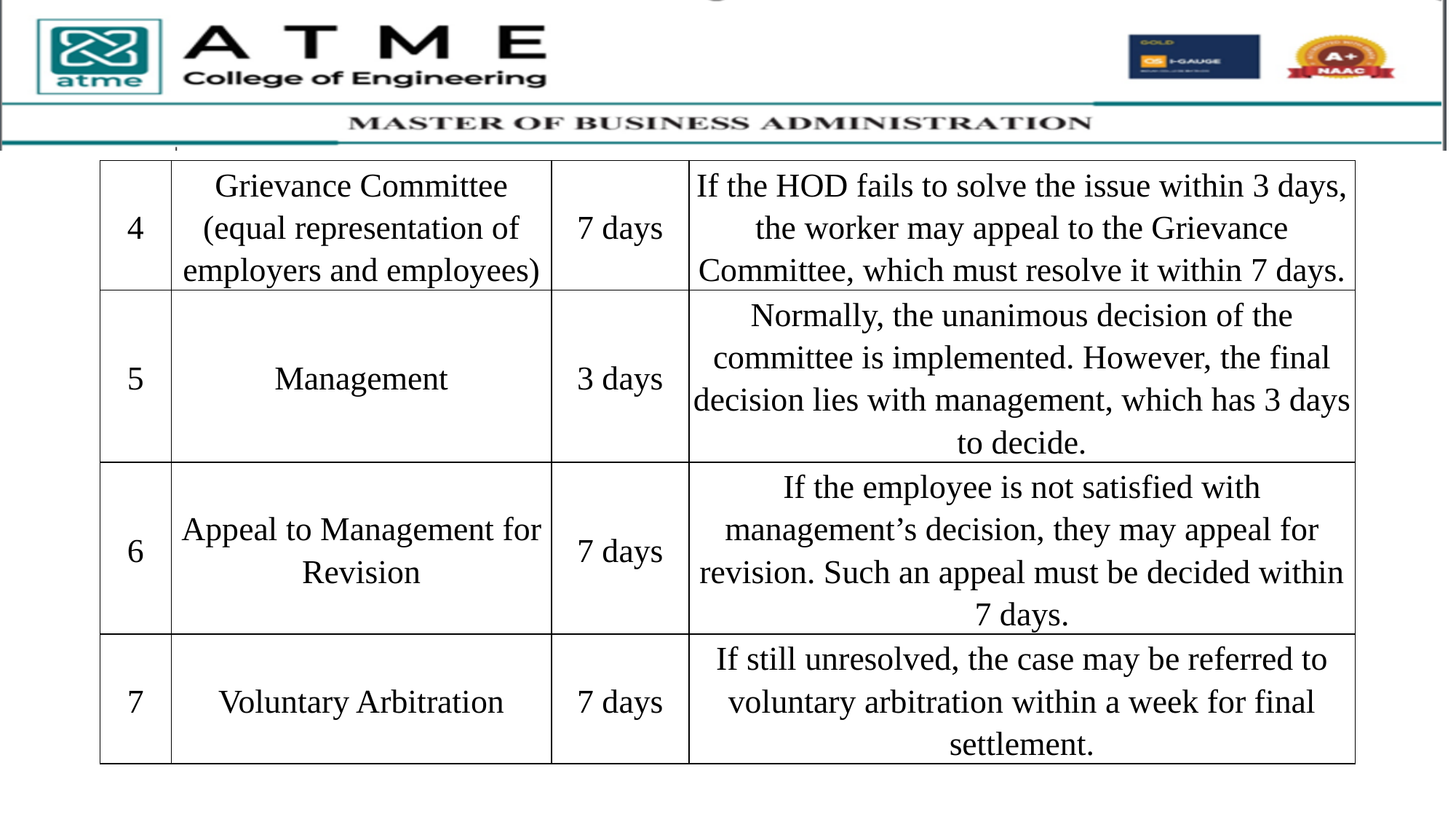

| 4 | Grievance Committee (equal representation of employers and employees) | 7 days | If the HOD fails to solve the issue within 3 days, the worker may appeal to the Grievance Committee, which must resolve it within 7 days. |
| --- | --- | --- | --- |
| 5 | Management | 3 days | Normally, the unanimous decision of the committee is implemented. However, the final decision lies with management, which has 3 days to decide. |
| 6 | Appeal to Management for Revision | 7 days | If the employee is not satisfied with management’s decision, they may appeal for revision. Such an appeal must be decided within 7 days. |
| 7 | Voluntary Arbitration | 7 days | If still unresolved, the case may be referred to voluntary arbitration within a week for final settlement. |